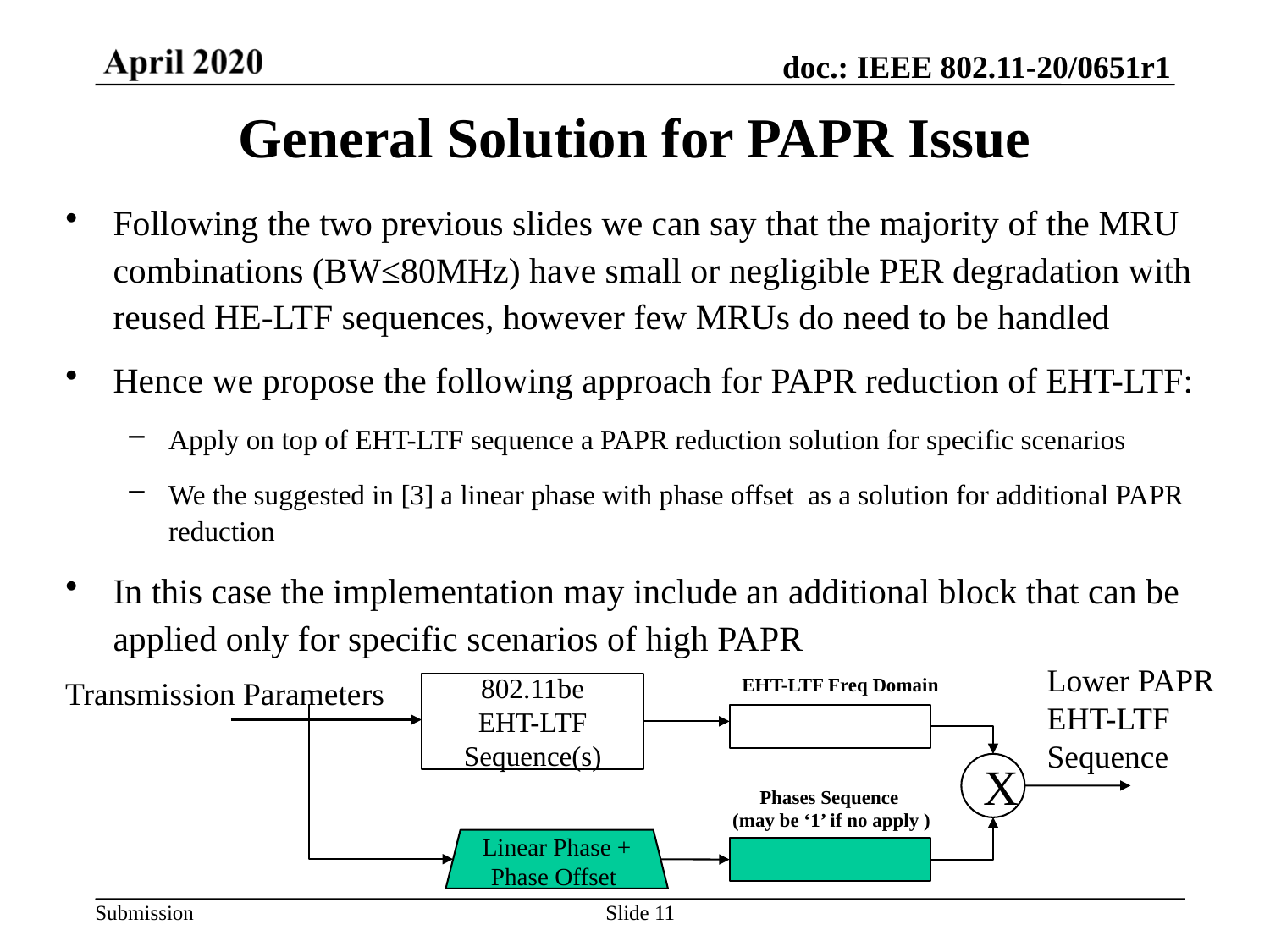

# General Solution for PAPR Issue
Following the two previous slides we can say that the majority of the MRU combinations (BW≤80MHz) have small or negligible PER degradation with reused HE-LTF sequences, however few MRUs do need to be handled
Hence we propose the following approach for PAPR reduction of EHT-LTF:
Apply on top of EHT-LTF sequence a PAPR reduction solution for specific scenarios
We the suggested in [3] a linear phase with phase offset  as a solution for additional PAPR reduction
In this case the implementation may include an additional block that can be applied only for specific scenarios of high PAPR

Lower PAPR
EHT-LTF
Sequence
EHT-LTF Freq Domain
Transmission Parameters
802.11be
EHT-LTF Sequence(s)
X

Phases Sequence
 (may be ‘1’ if no apply )
Linear Phase + Phase Offset
Slide 11